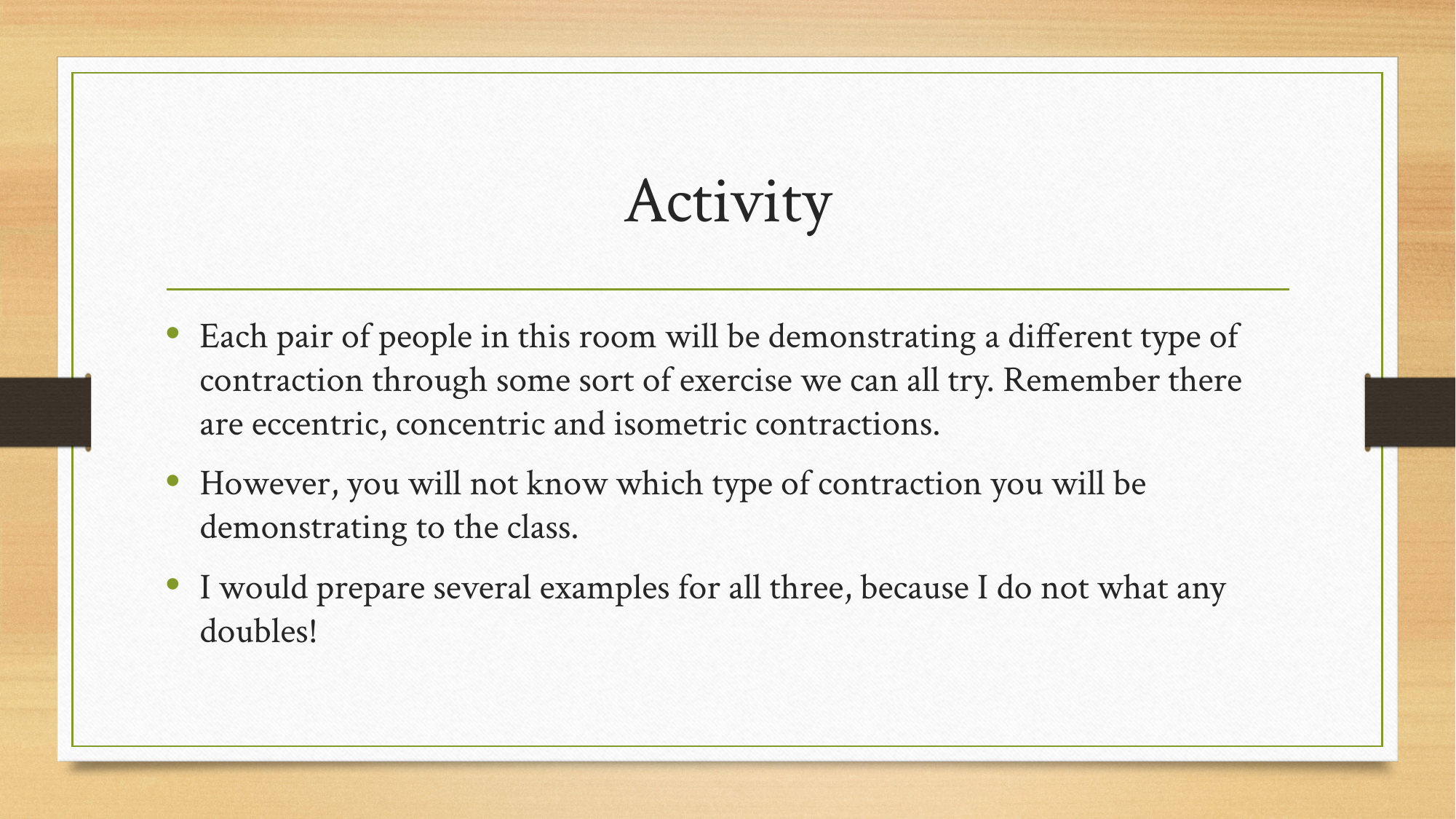

# Activity
Each pair of people in this room will be demonstrating a different type of contraction through some sort of exercise we can all try. Remember there are eccentric, concentric and isometric contractions.
However, you will not know which type of contraction you will be demonstrating to the class.
I would prepare several examples for all three, because I do not what any doubles!